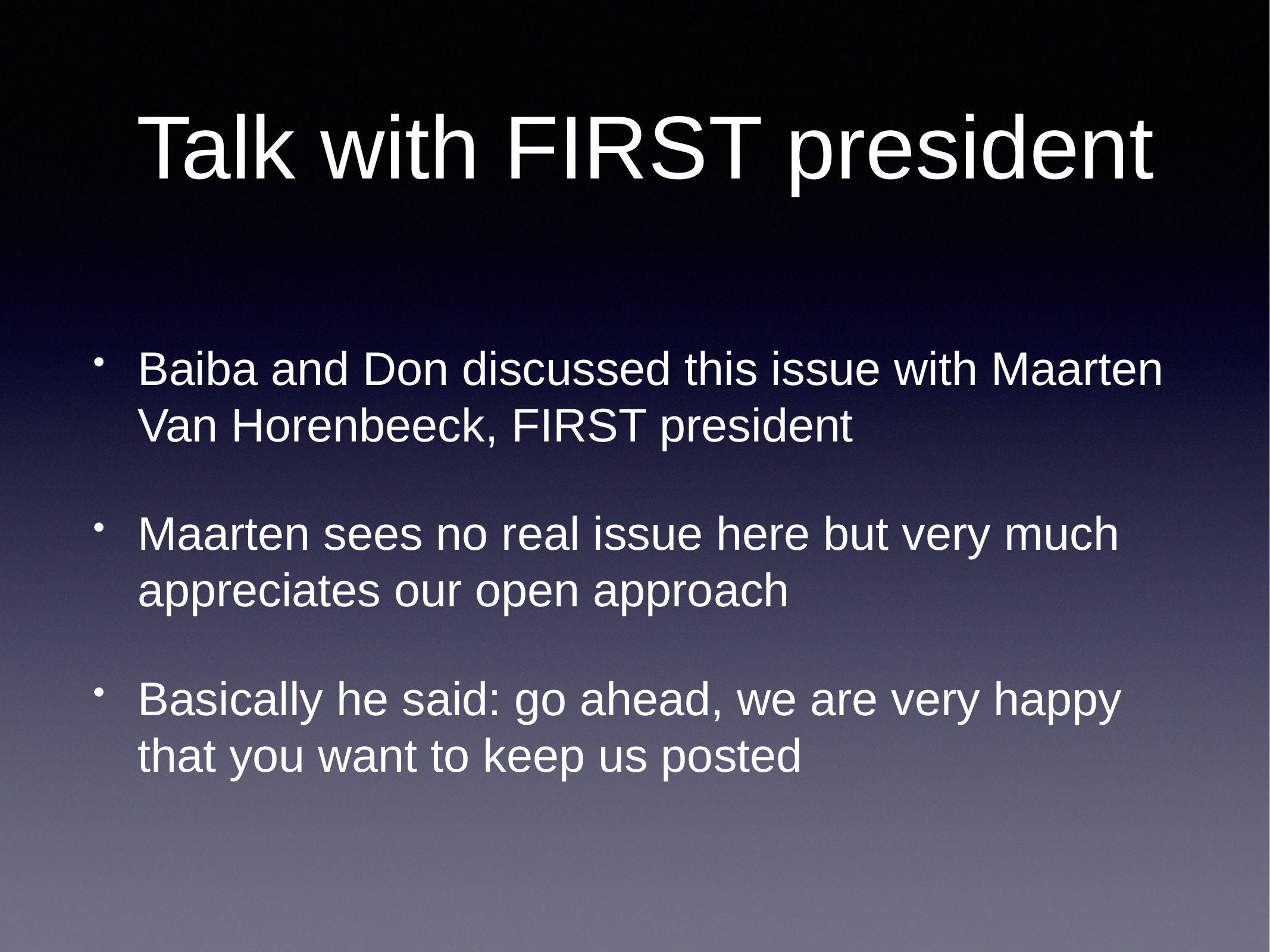

# Talk with FIRST president
Baiba and Don discussed this issue with Maarten Van Horenbeeck, FIRST president
Maarten sees no real issue here but very much appreciates our open approach
Basically he said: go ahead, we are very happy that you want to keep us posted